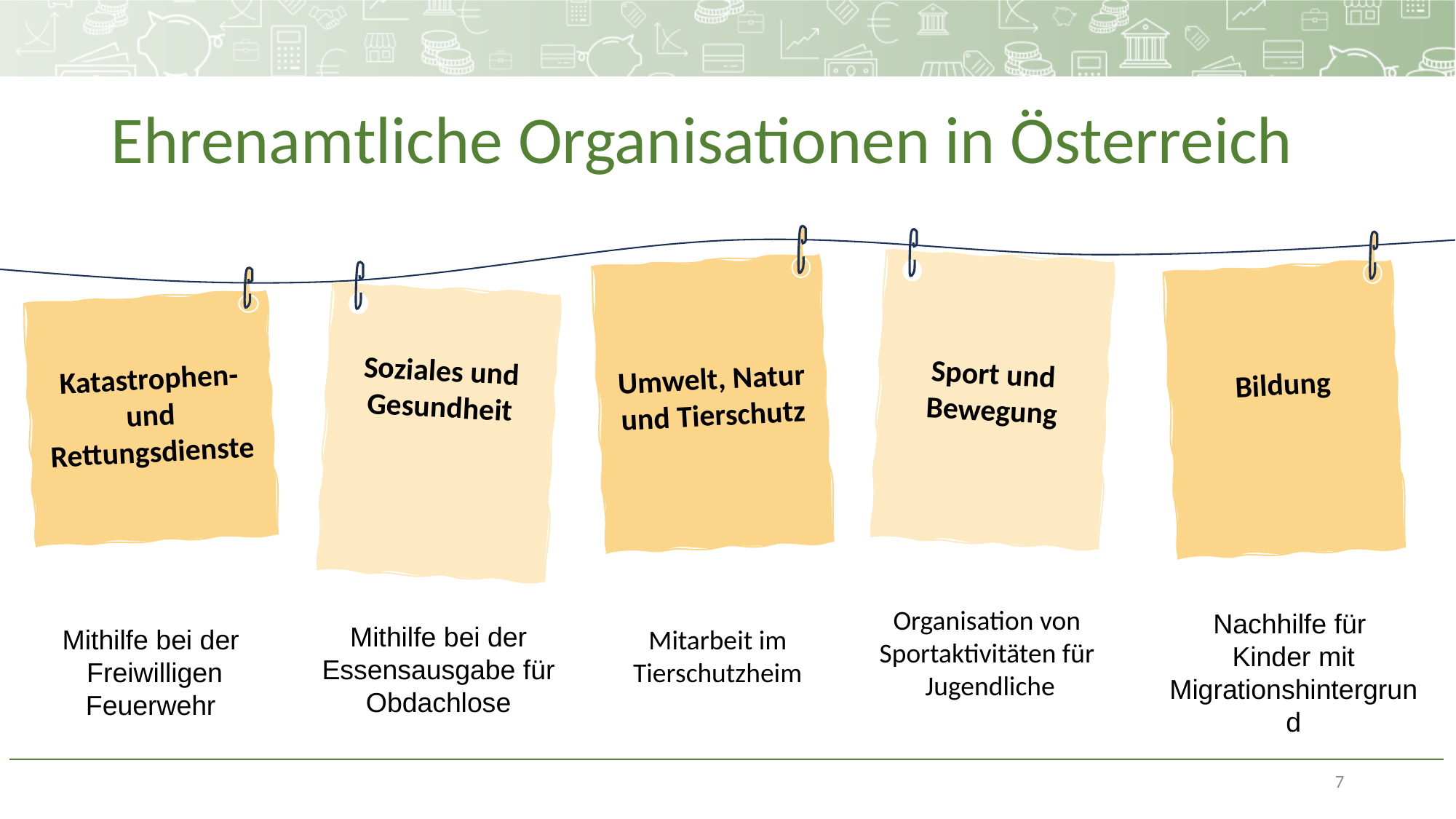

# Ehrenamtliche Organisationen in Österreich

Umwelt, Natur und Tierschutz

Sport und Bewegung

Bildung

Soziales und Gesundheit

Katastrophen- und Rettungsdienste
Organisation von
Sportaktivitäten für
Jugendliche
Nachhilfe für
Kinder mit Migrationshintergrund
Mithilfe bei der Essensausgabe für Obdachlose
Mithilfe bei der
 Freiwilligen Feuerwehr
Mitarbeit im Tierschutzheim
7